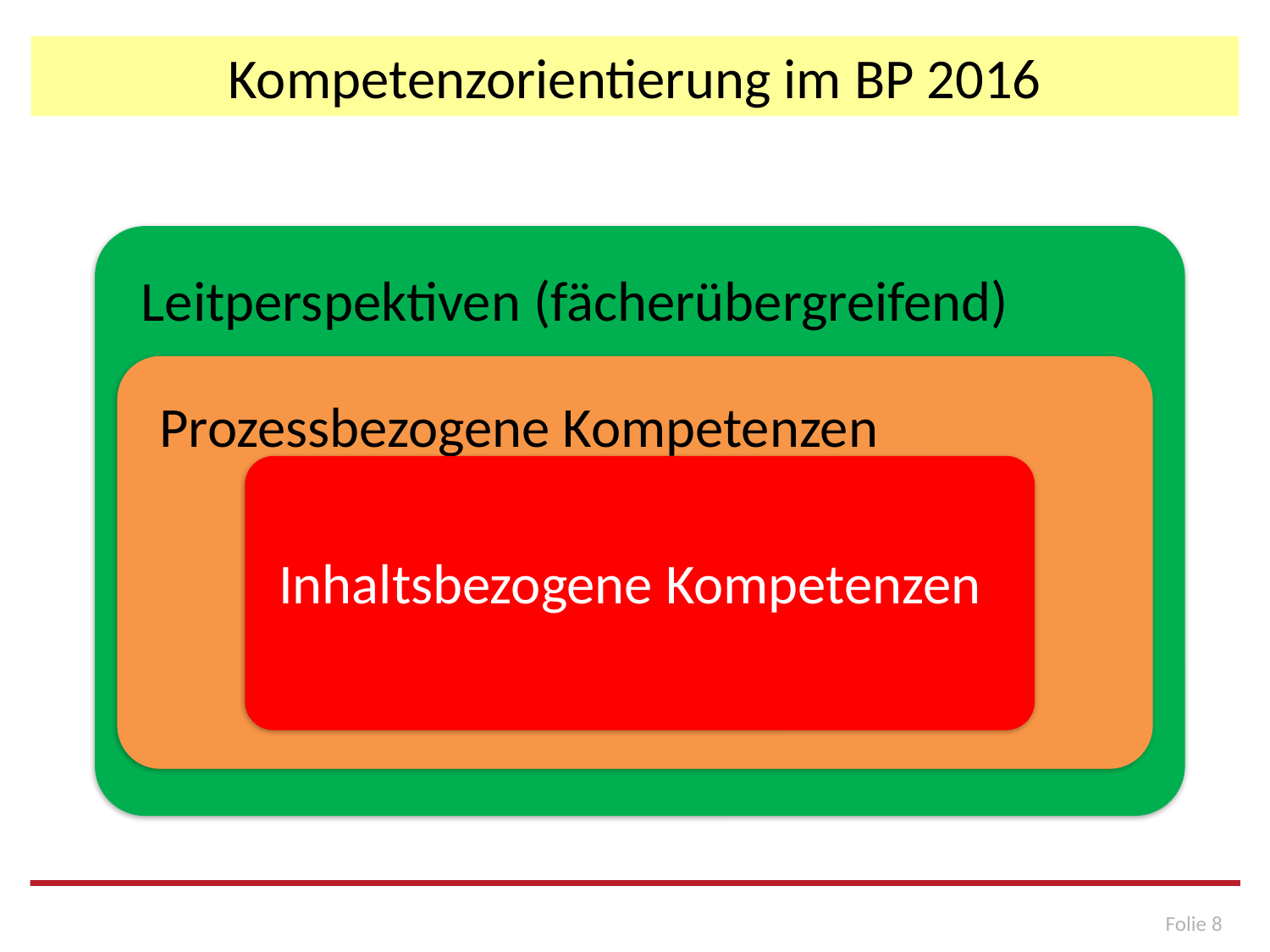

# Kompetenzorientierung im BP 2016
Leitperspektiven (fächerübergreifend)
Prozessbezogene Kompetenzen
Inhaltsbezogene Kompetenzen
Folie 8